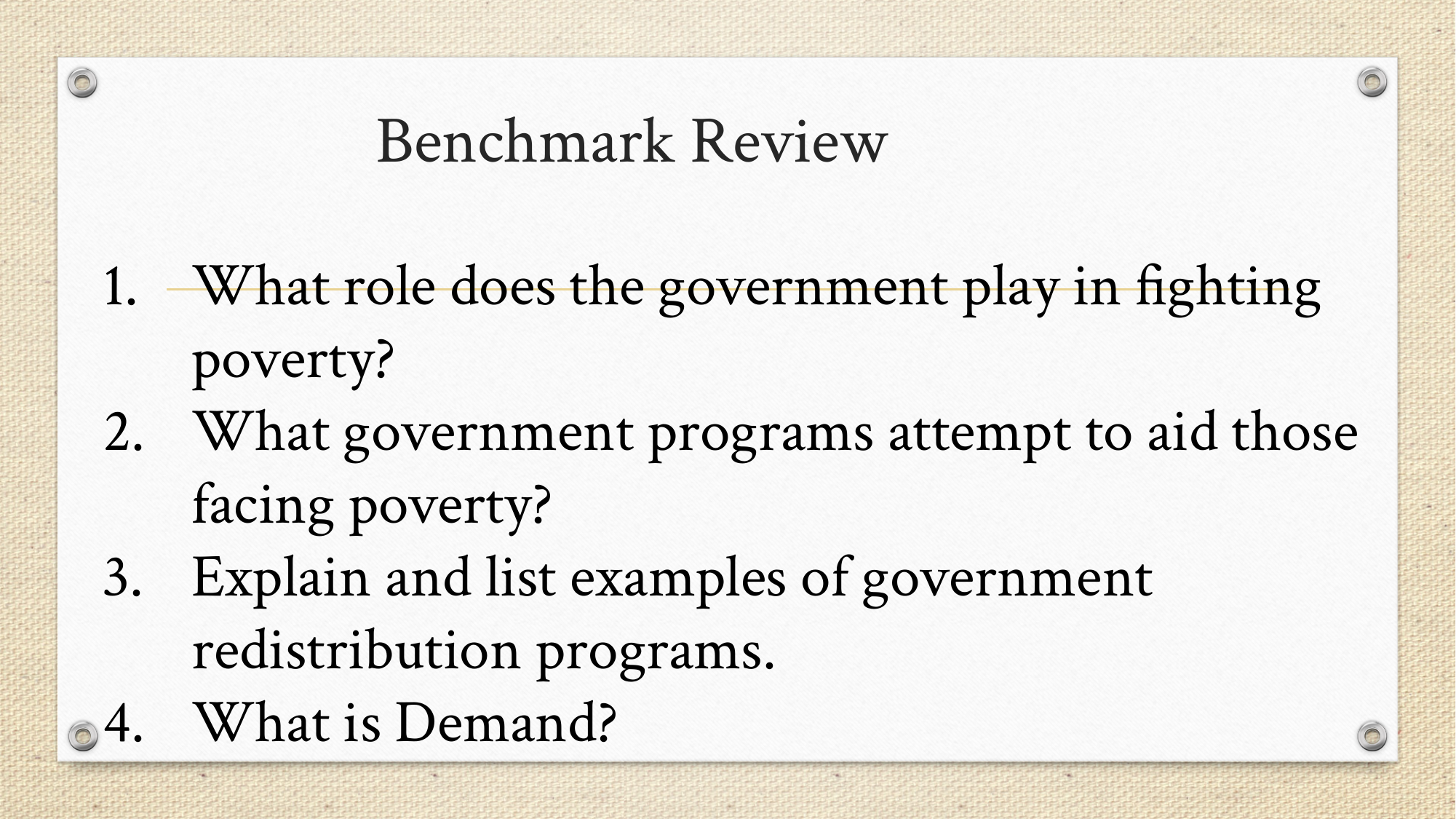

# Benchmark Review
What role does the government play in fighting poverty?
What government programs attempt to aid those facing poverty?
Explain and list examples of government redistribution programs.
What is Demand?